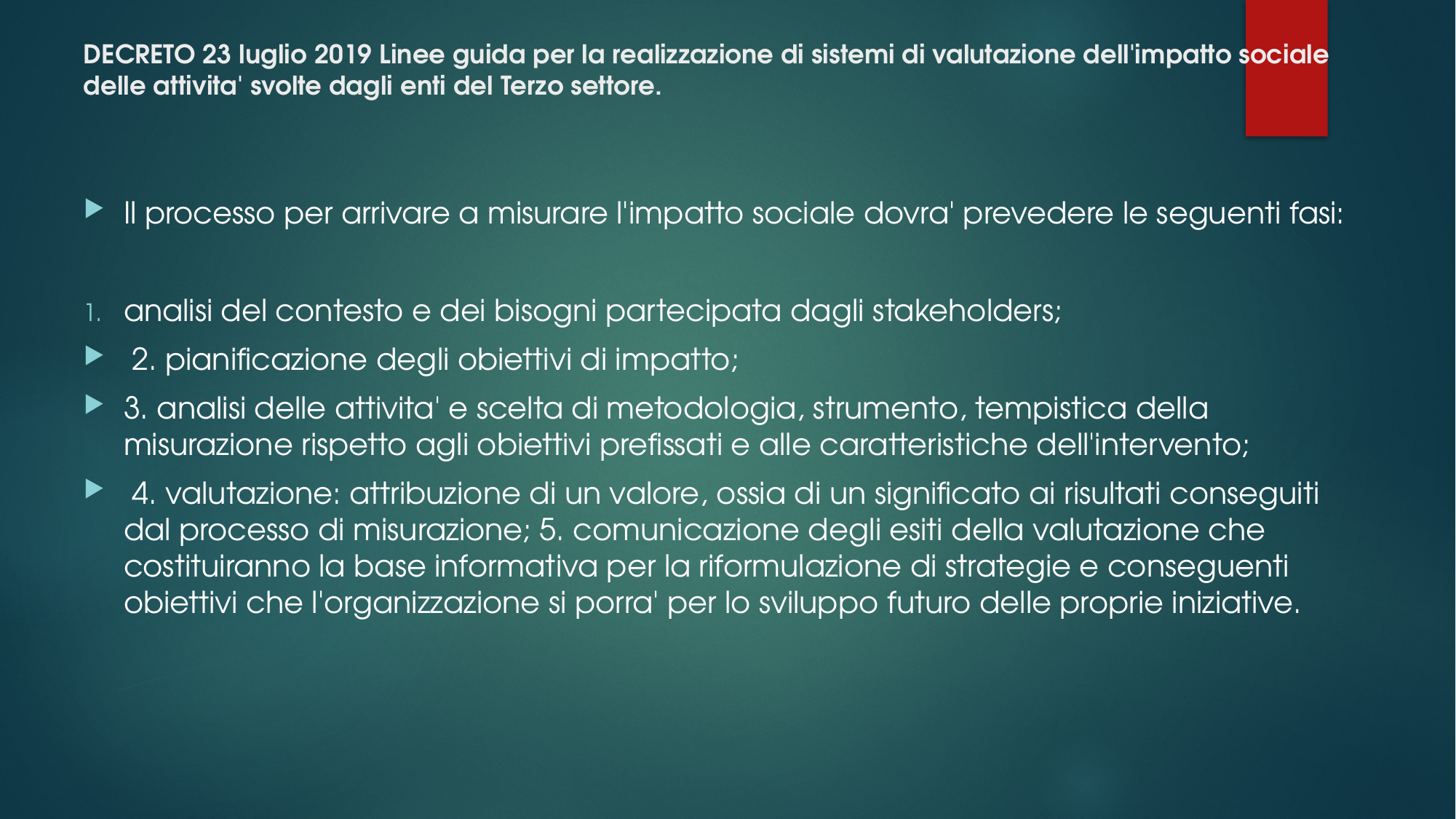

# DECRETO 23 luglio 2019 Linee guida per la realizzazione di sistemi di valutazione dell'impatto sociale delle attivita' svolte dagli enti del Terzo settore.
Il processo per arrivare a misurare l'impatto sociale dovra' prevedere le seguenti fasi:

analisi del contesto e dei bisogni partecipata dagli stakeholders;
 2. pianificazione degli obiettivi di impatto;
3. analisi delle attivita' e scelta di metodologia, strumento, tempistica della misurazione rispetto agli obiettivi prefissati e alle caratteristiche dell'intervento;
 4. valutazione: attribuzione di un valore, ossia di un significato ai risultati conseguiti dal processo di misurazione; 5. comunicazione degli esiti della valutazione che costituiranno la base informativa per la riformulazione di strategie e conseguenti obiettivi che l'organizzazione si porra' per lo sviluppo futuro delle proprie iniziative.